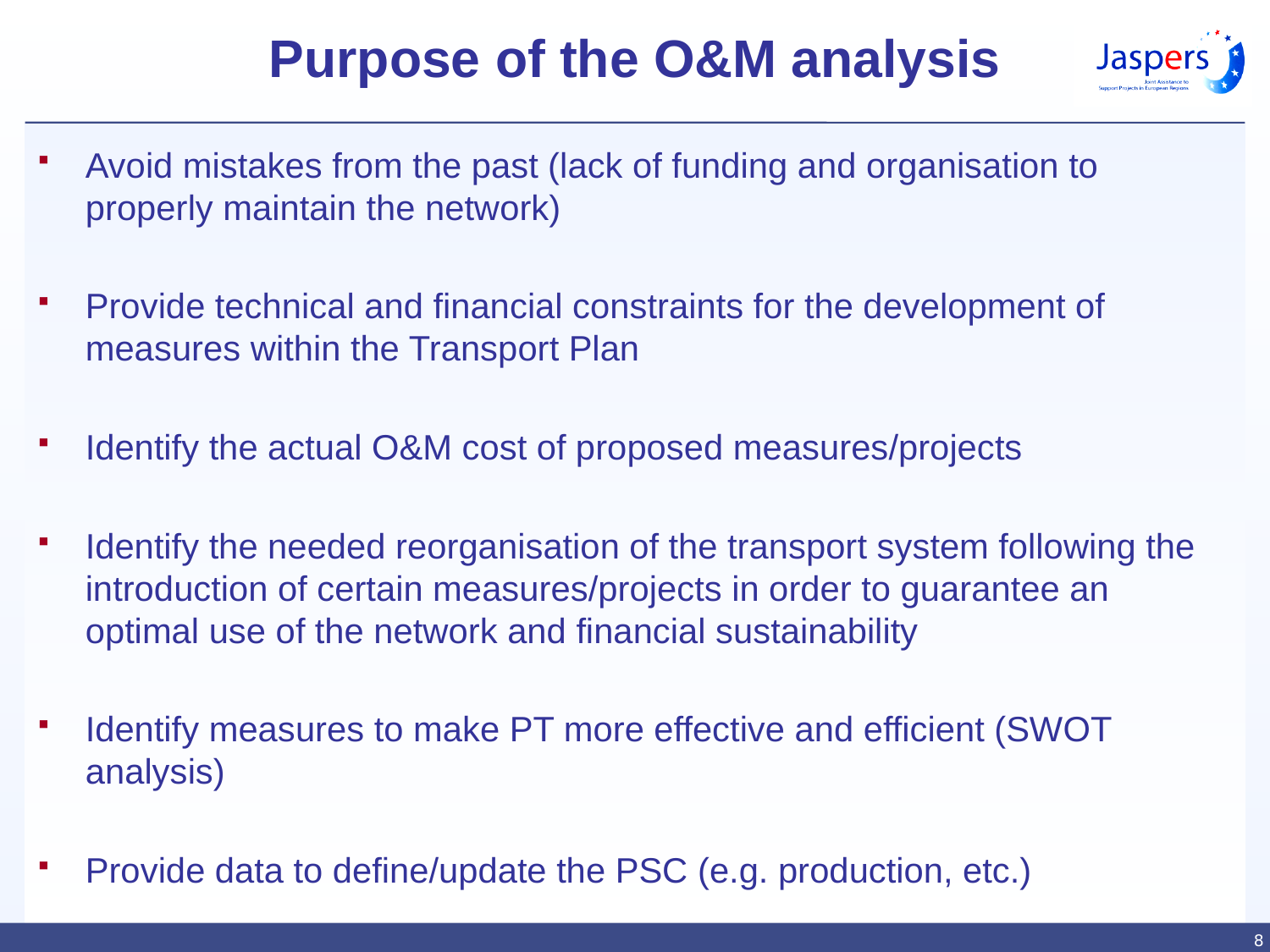

# Purpose of the O&M analysis
Avoid mistakes from the past (lack of funding and organisation to properly maintain the network)

Provide technical and financial constraints for the development of measures within the Transport Plan

Identify the actual O&M cost of proposed measures/projects

Identify the needed reorganisation of the transport system following the introduction of certain measures/projects in order to guarantee an optimal use of the network and financial sustainability

Identify measures to make PT more effective and efficient (SWOT analysis)

Provide data to define/update the PSC (e.g. production, etc.)
8